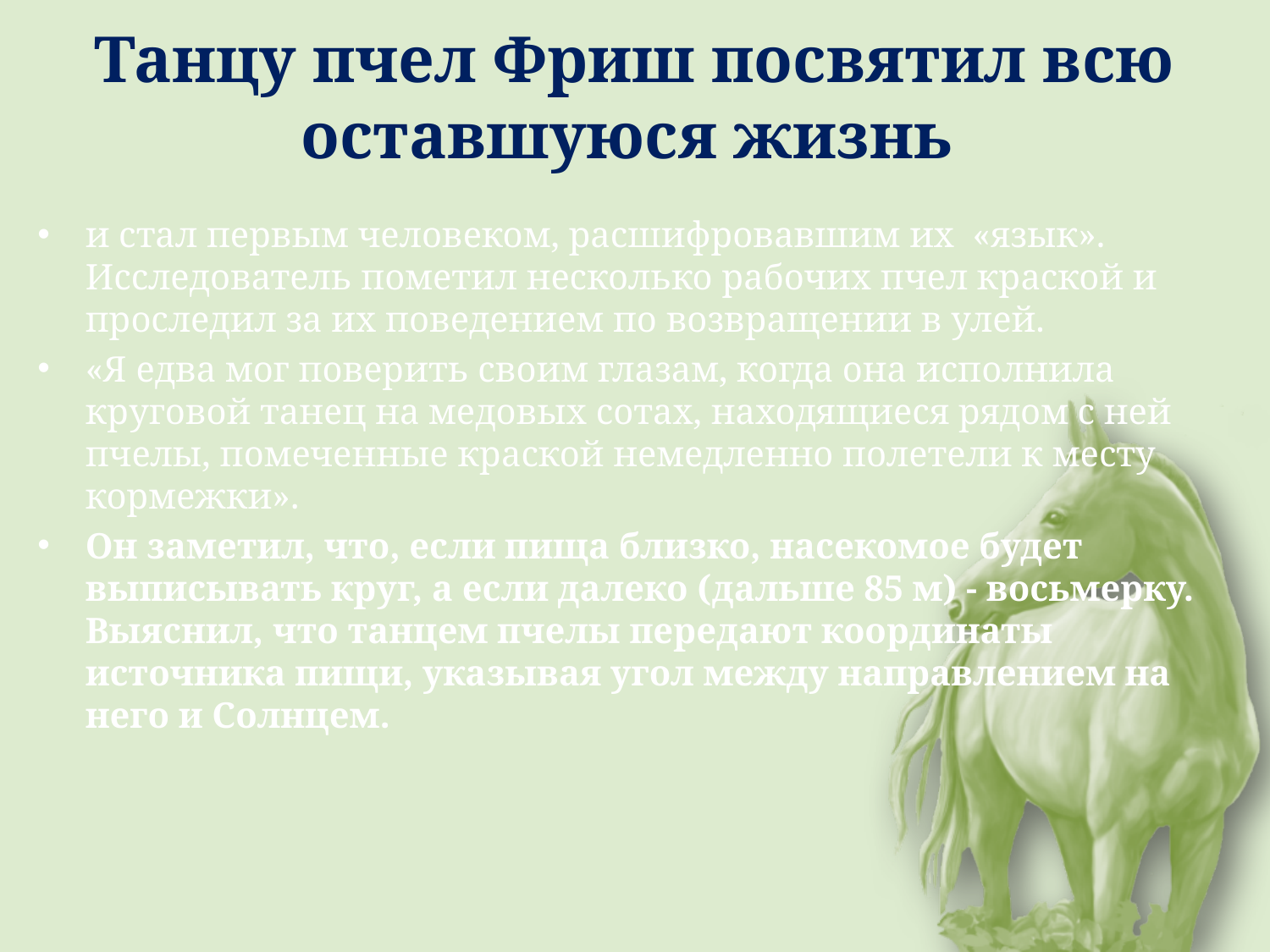

# Танцу пчел Фриш посвятил всю оставшуюся жизнь
и стал первым человеком, расшифровавшим их  «язык». Исследователь пометил несколько рабочих пчел краской и проследил за их поведением по возвращении в улей.
«Я едва мог поверить своим глазам, когда она исполнила круговой танец на медовых сотах, находящиеся рядом с ней пчелы, помеченные краской немедленно полетели к месту кормежки».
Он заметил, что, если пища близко, насекомое будет выписывать круг, а если далеко (дальше 85 м) - восьмерку. Выяснил, что танцем пчелы передают координаты источника пищи, указывая угол между направлением на него и Солнцем.